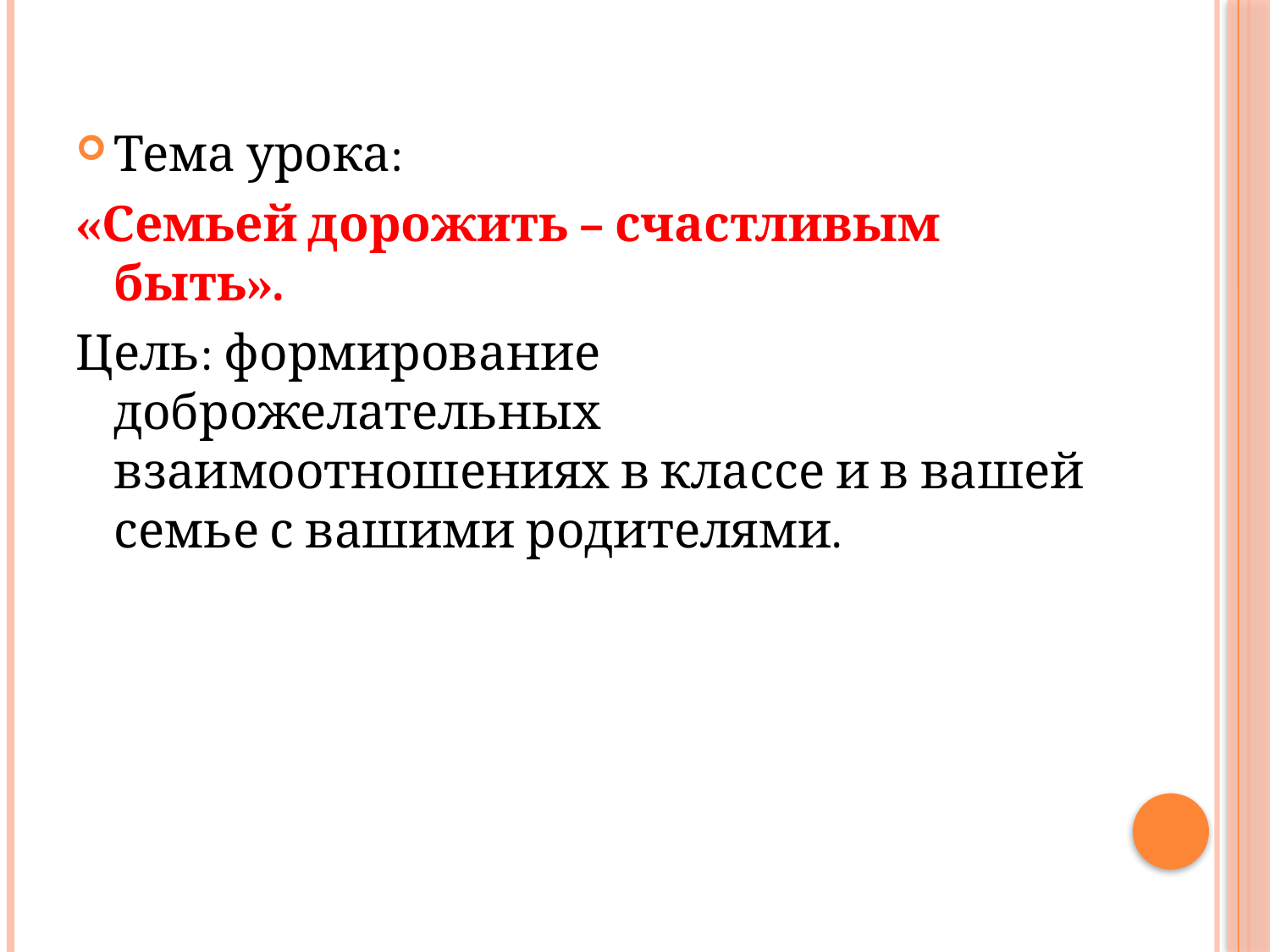

Тема урока:
«Семьей дорожить – счастливым быть».
Цель: формирование доброжелательных взаимоотношениях в классе и в вашей семье с вашими родителями.